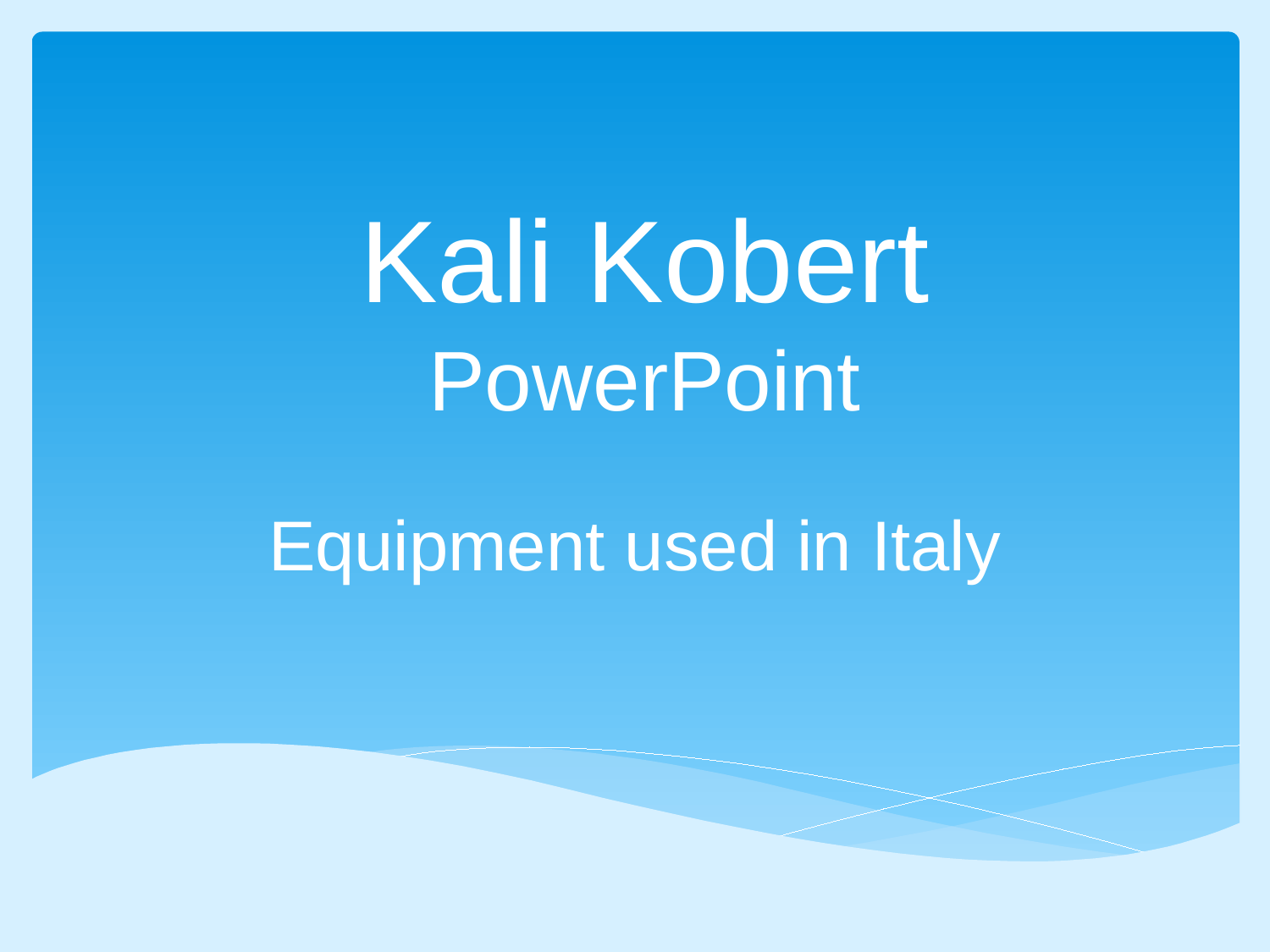

# Kali Kobert PowerPoint
Equipment used in Italy